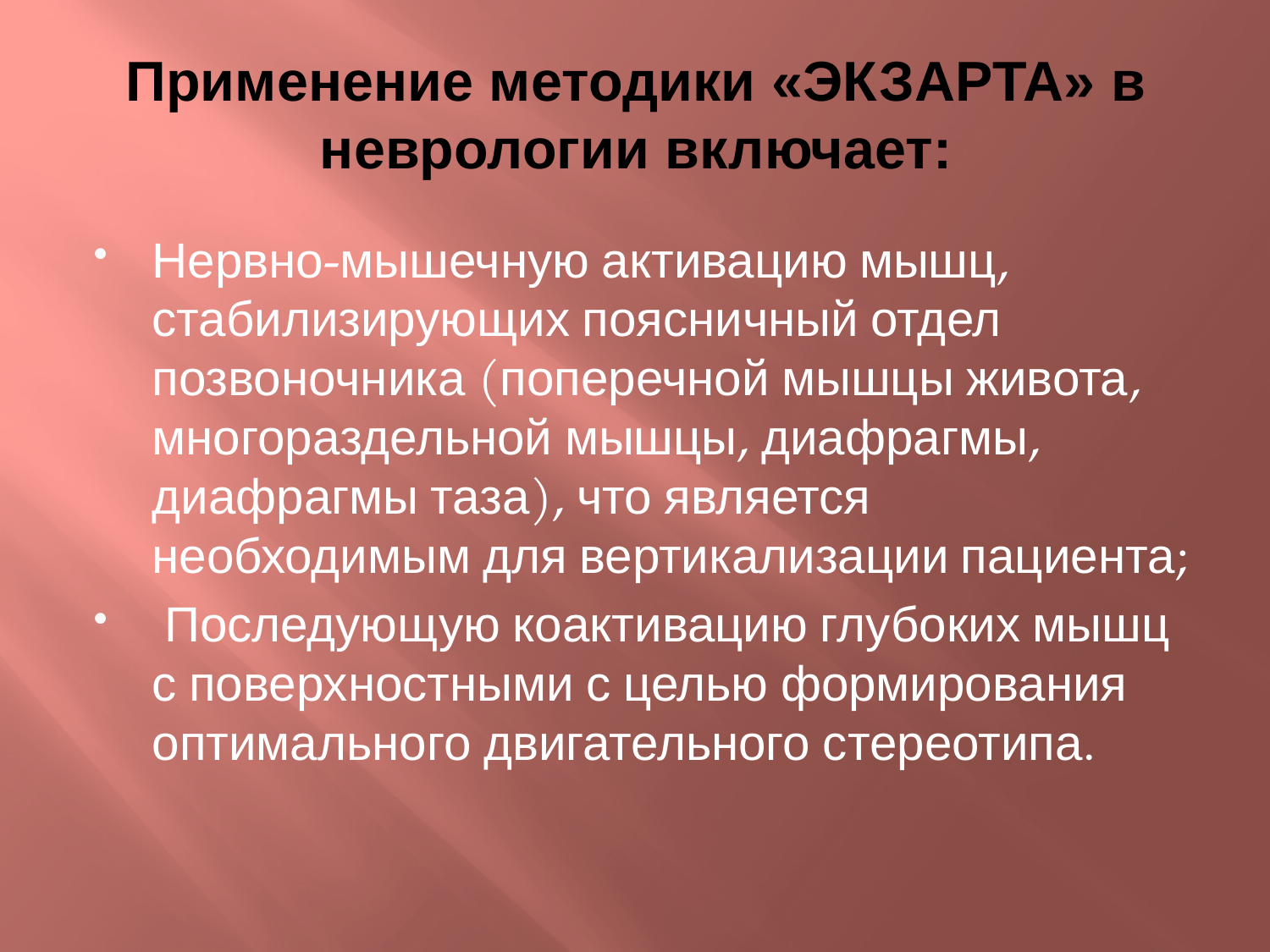

# Применение методики «ЭКЗАРТА» в неврологии включает:
Нервно-мышечную активацию мышц, стабилизирующих поясничный отдел позвоночника (поперечной мышцы живота, многораздельной мышцы, диафрагмы, диафрагмы таза), что является необходимым для вертикализации пациента;
 Последующую коактивацию глубоких мышц с поверхностными с целью формирования оптимального двигательного стереотипа.